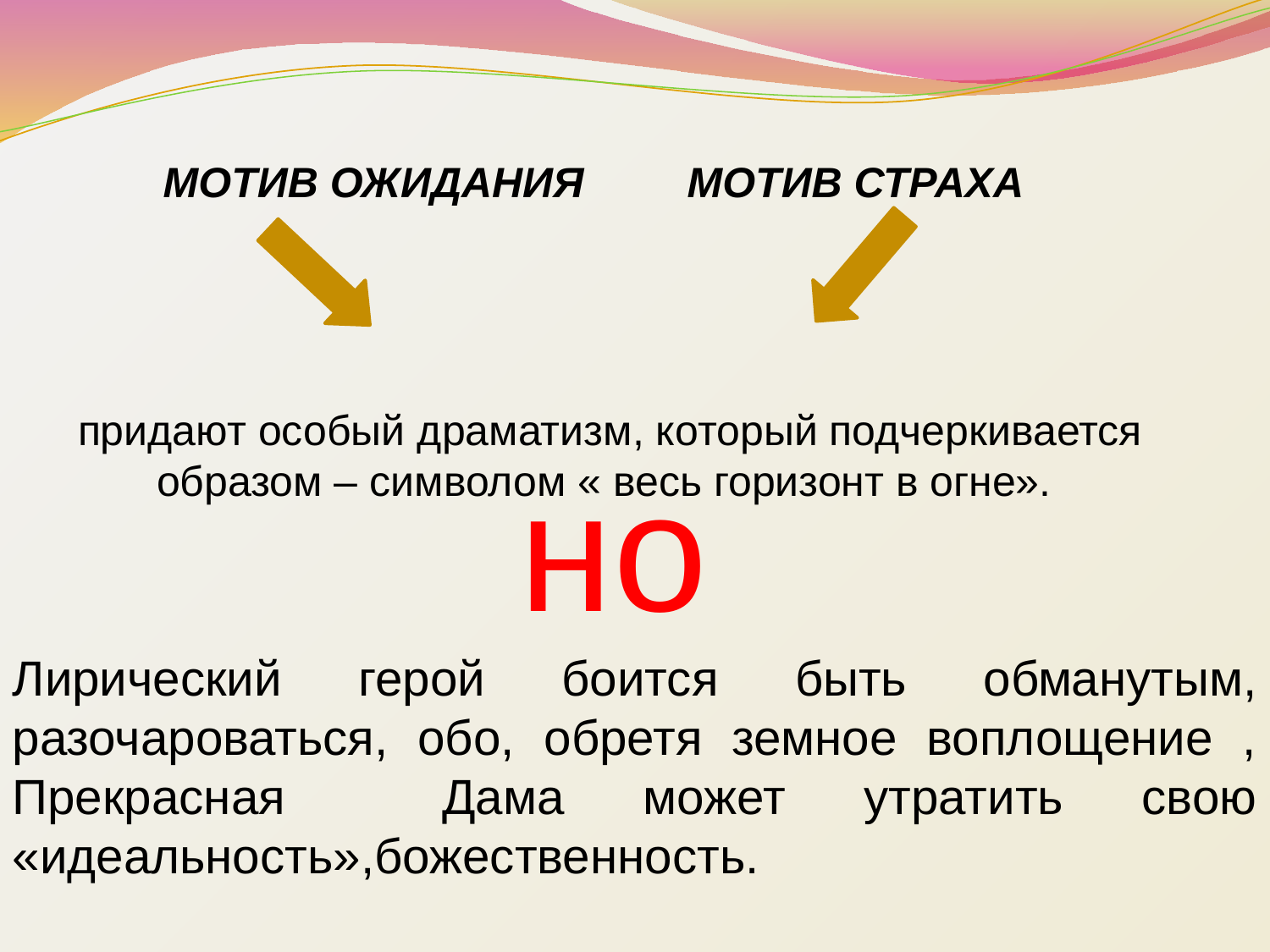

МОТИВ ОЖИДАНИЯ
МОТИВ СТРАХА

придают особый драматизм, который подчеркивается образом – символом « весь горизонт в огне».
но
Лирический герой боится быть обманутым, разочароваться, обо, обретя земное воплощение , Прекрасная  Дама может утратить свою «идеальность»,божественность.